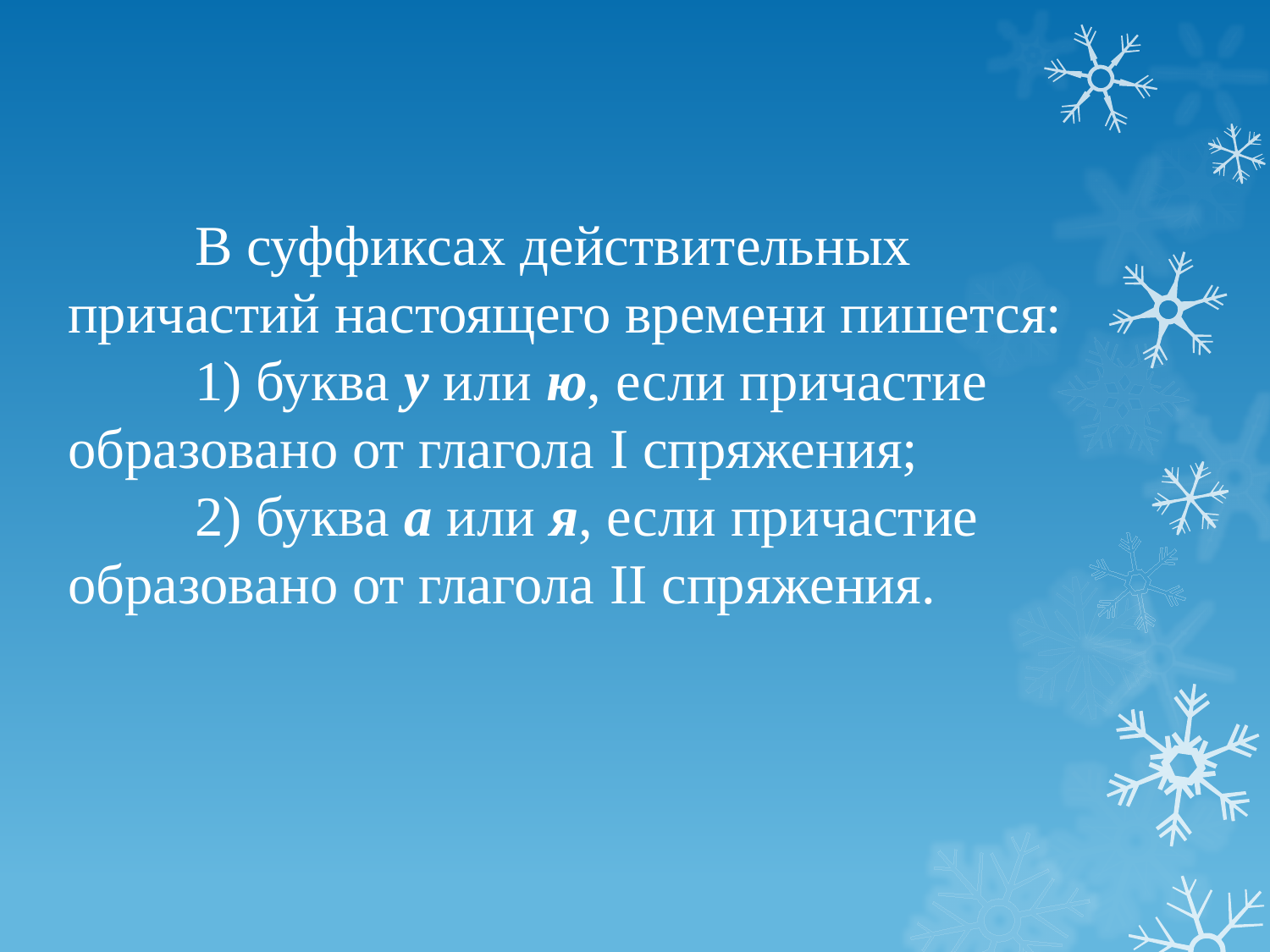

# В суффиксах действительных причастий настоящего времени пишется: 1) буква у или ю, если причастие образовано от глагола I спряжения; 2) буква а или я, если причастие образовано от глагола II спряжения.